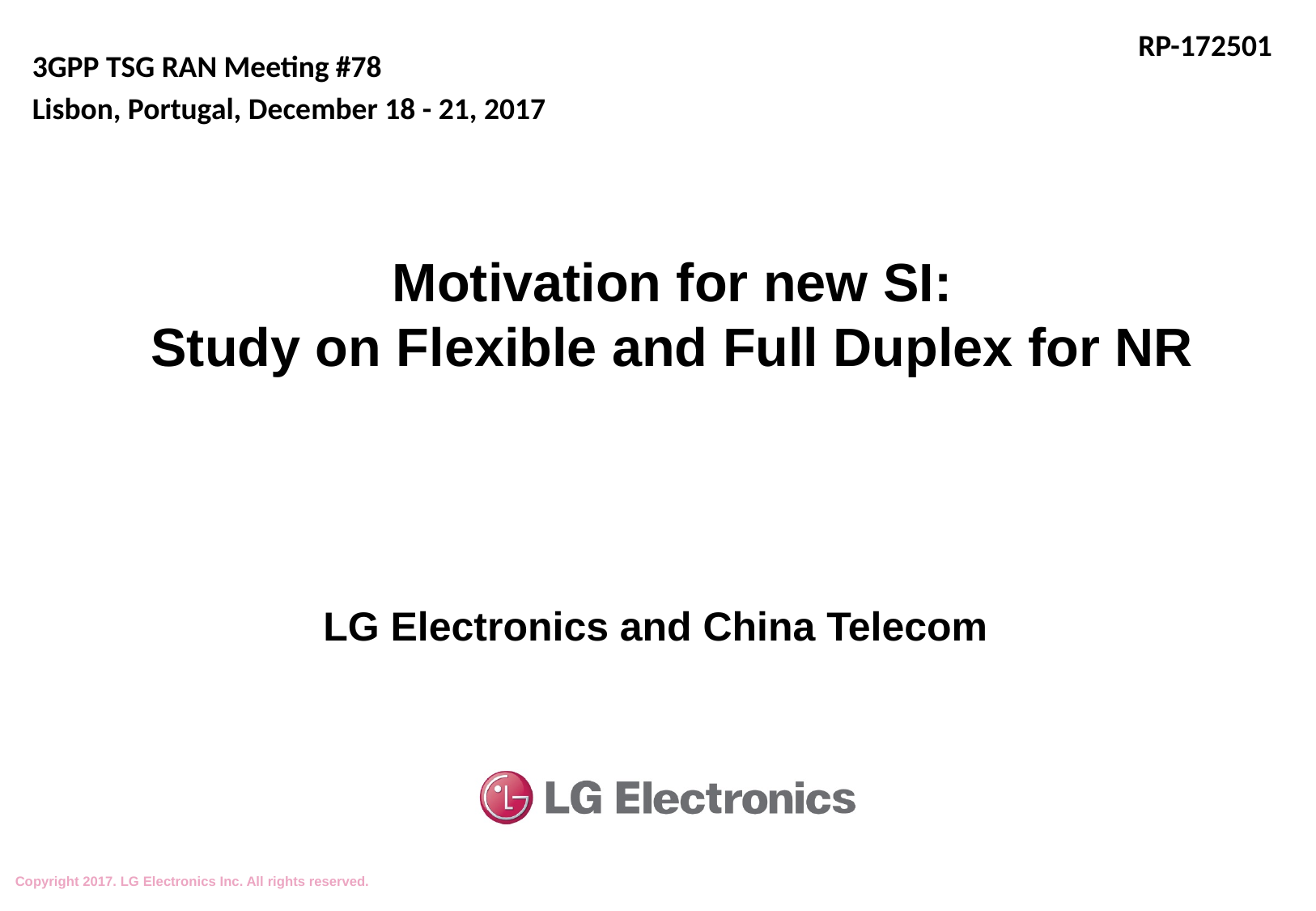

RP-172501
3GPP TSG RAN Meeting #78
Lisbon, Portugal, December 18 - 21, 2017
# Motivation for new SI: Study on Flexible and Full Duplex for NR

LG Electronics and China Telecom